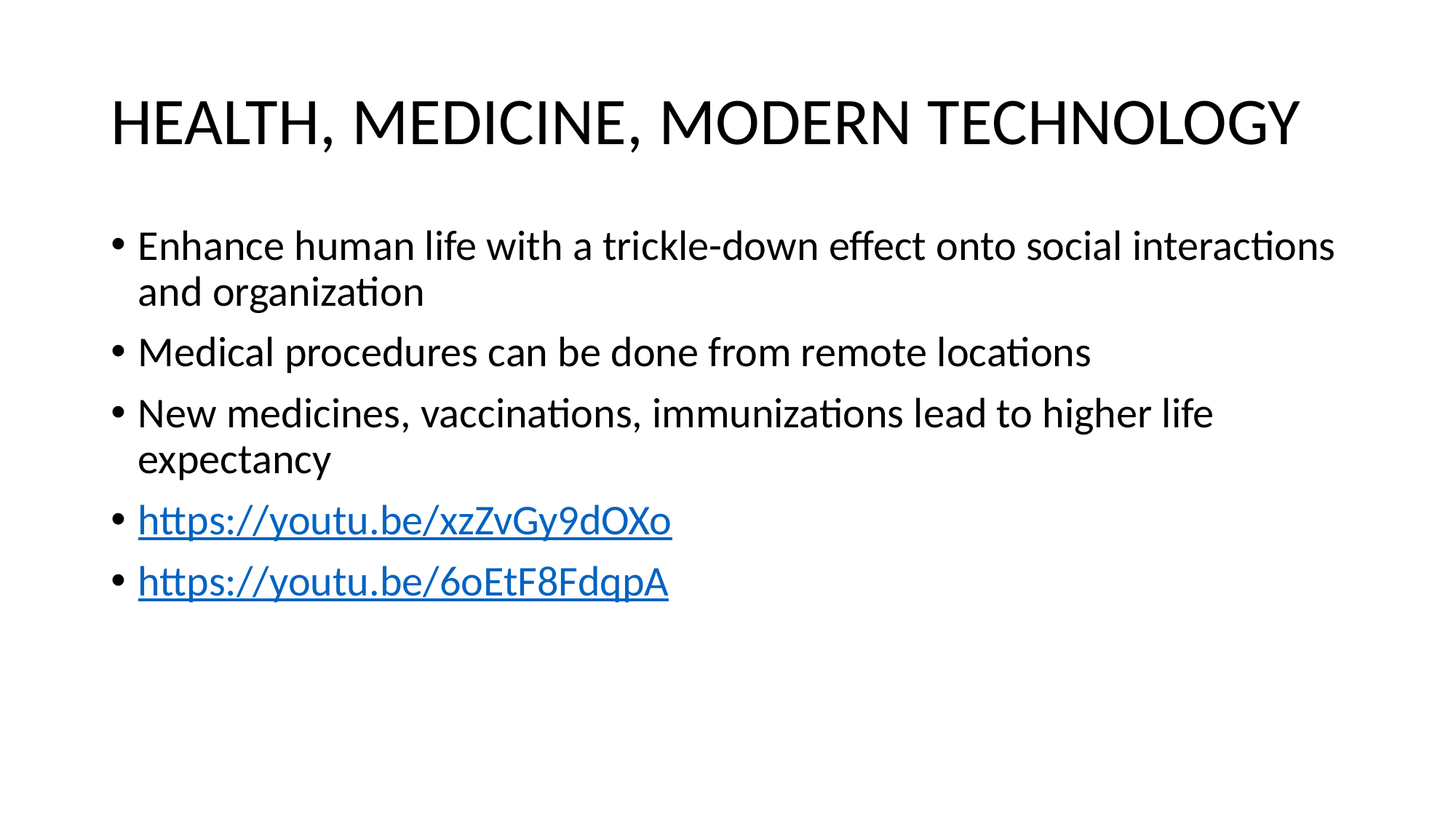

# HEALTH, MEDICINE, MODERN TECHNOLOGY
Enhance human life with a trickle-down effect onto social interactions and organization
Medical procedures can be done from remote locations
New medicines, vaccinations, immunizations lead to higher life expectancy
https://youtu.be/xzZvGy9dOXo
https://youtu.be/6oEtF8FdqpA